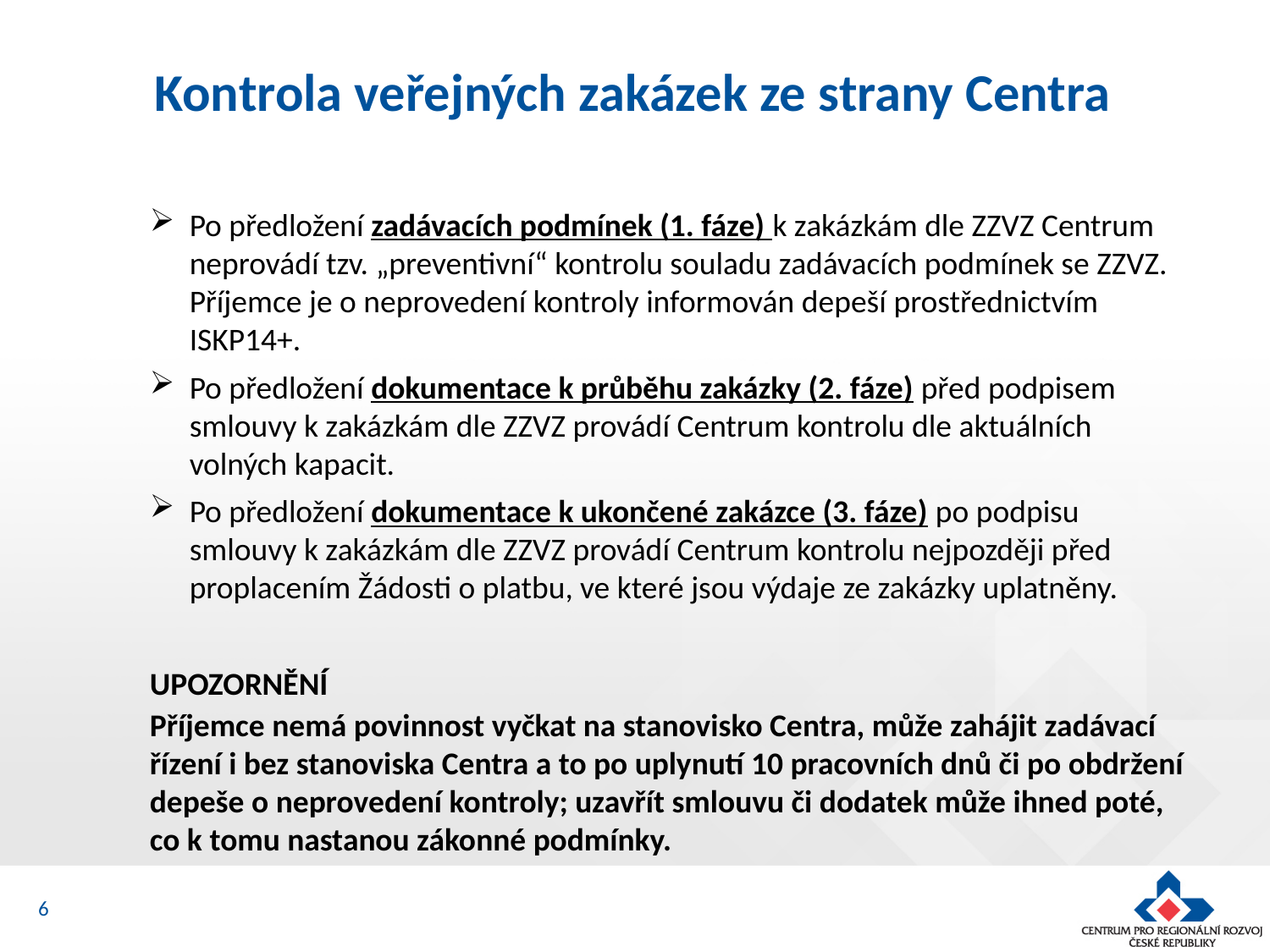

# Kontrola veřejných zakázek ze strany Centra

Po předložení zadávacích podmínek (1. fáze) k zakázkám dle ZZVZ Centrum neprovádí tzv. „preventivní“ kontrolu souladu zadávacích podmínek se ZZVZ.  Příjemce je o neprovedení kontroly informován depeší prostřednictvím ISKP14+.
Po předložení dokumentace k průběhu zakázky (2. fáze) před podpisem smlouvy k zakázkám dle ZZVZ provádí Centrum kontrolu dle aktuálních volných kapacit.
Po předložení dokumentace k ukončené zakázce (3. fáze) po podpisu smlouvy k zakázkám dle ZZVZ provádí Centrum kontrolu nejpozději před proplacením Žádosti o platbu, ve které jsou výdaje ze zakázky uplatněny.

UPOZORNĚNÍ
Příjemce nemá povinnost vyčkat na stanovisko Centra, může zahájit zadávací řízení i bez stanoviska Centra a to po uplynutí 10 pracovních dnů či po obdržení depeše o neprovedení kontroly; uzavřít smlouvu či dodatek může ihned poté, co k tomu nastanou zákonné podmínky.

6